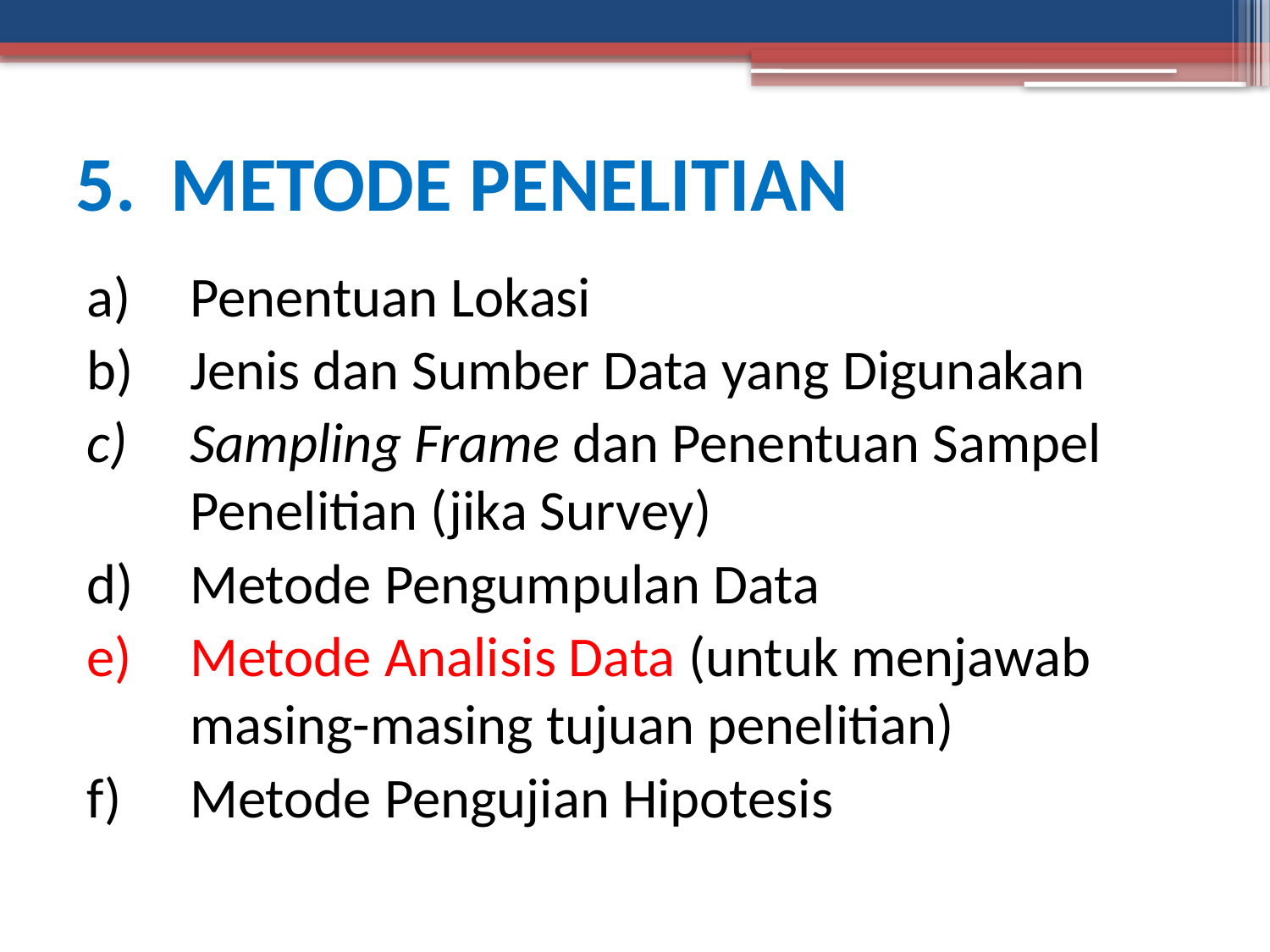

# 5.  METODE PENELITIAN
Penentuan Lokasi
Jenis dan Sumber Data yang Digunakan
Sampling Frame dan Penentuan Sampel Penelitian (jika Survey)
Metode Pengumpulan Data
Metode Analisis Data (untuk menjawab masing-masing tujuan penelitian)
Metode Pengujian Hipotesis